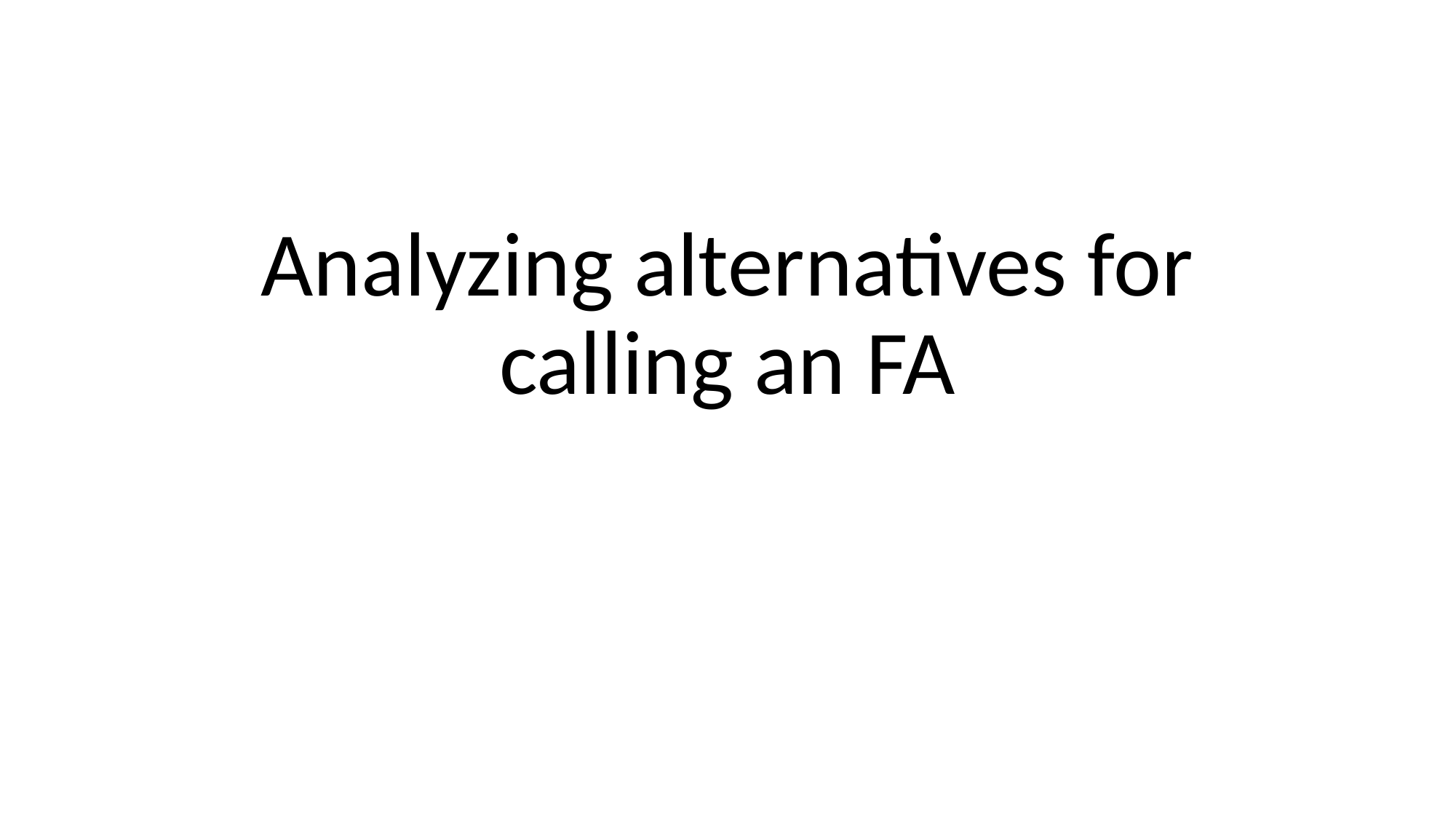

# Analyzing alternatives for calling an FA